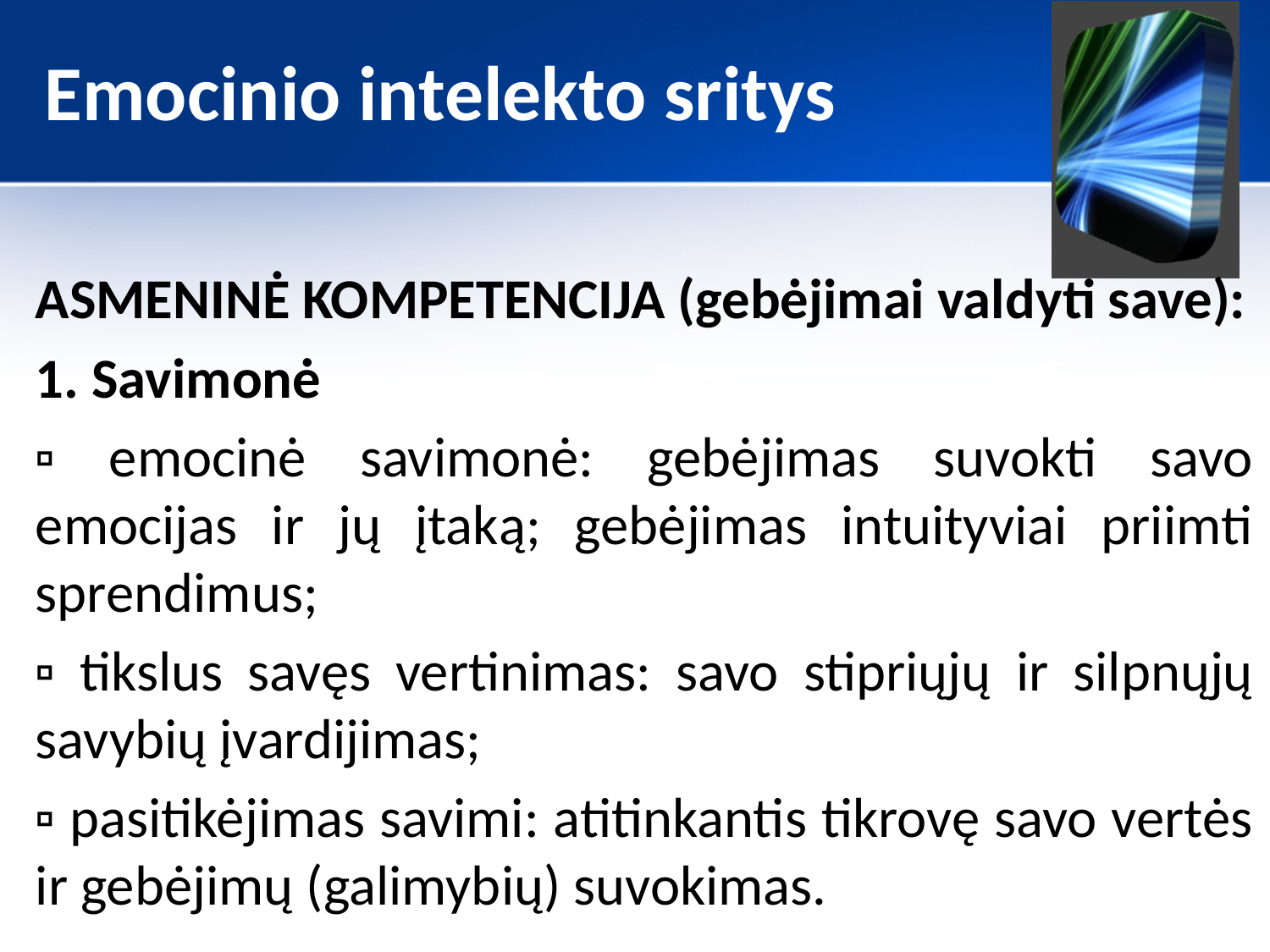

# Emocinio intelekto sritys
ASMENINĖ KOMPETENCIJA (gebėjimai valdyti save):
1. Savimonė
▫ emocinė savimonė: gebėjimas suvokti savo emocijas ir jų įtaką; gebėjimas intuityviai priimti sprendimus;
▫ tikslus savęs vertinimas: savo stipriųjų ir silpnųjų savybių įvardijimas;
▫ pasitikėjimas savimi: atitinkantis tikrovę savo vertės ir gebėjimų (galimybių) suvokimas.